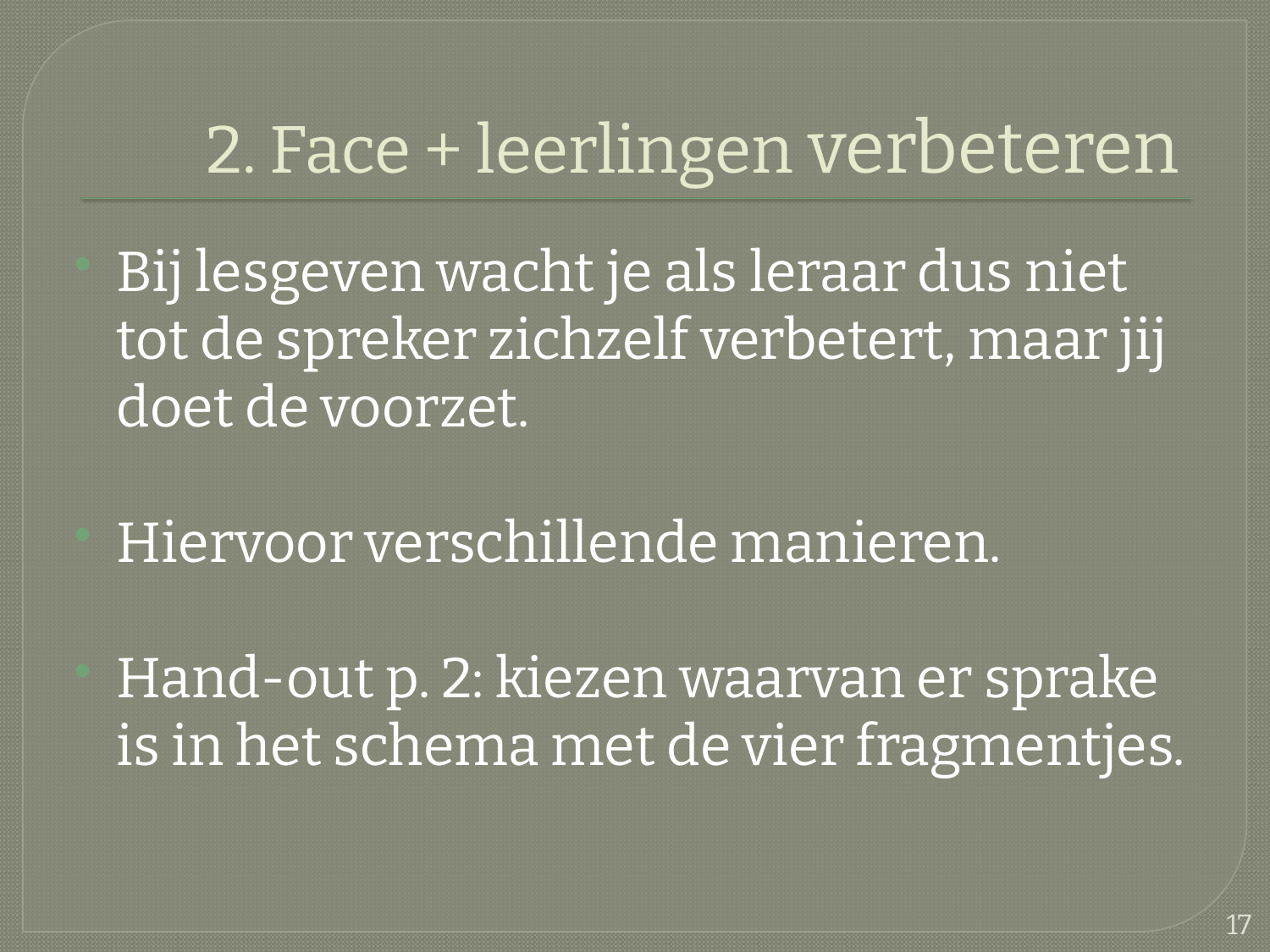

# 2. Face + leerlingen verbeteren
Bij lesgeven wacht je als leraar dus niet tot de spreker zichzelf verbetert, maar jij doet de voorzet.

Hiervoor verschillende manieren.

Hand-out p. 2: kiezen waarvan er sprake is in het schema met de vier fragmentjes.
17